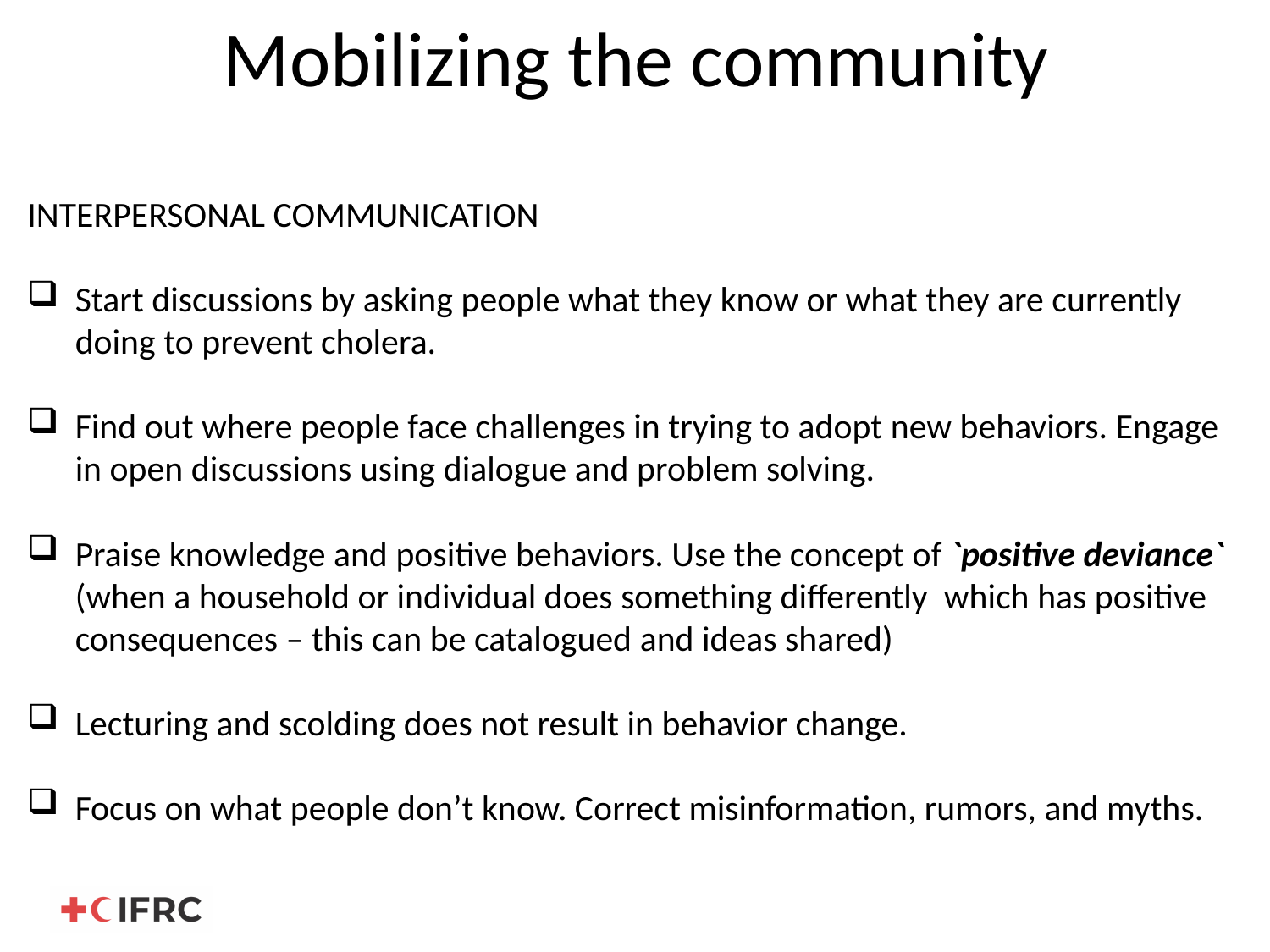

# Mobilizing the community
INTERPERSONAL COMMUNICATION

Start discussions by asking people what they know or what they are currently doing to prevent cholera.

Find out where people face challenges in trying to adopt new behaviors. Engage in open discussions using dialogue and problem solving.

Praise knowledge and positive behaviors. Use the concept of `positive deviance` (when a household or individual does something differently  which has positive consequences – this can be catalogued and ideas shared)

Lecturing and scolding does not result in behavior change.

Focus on what people don’t know. Correct misinformation, rumors, and myths.